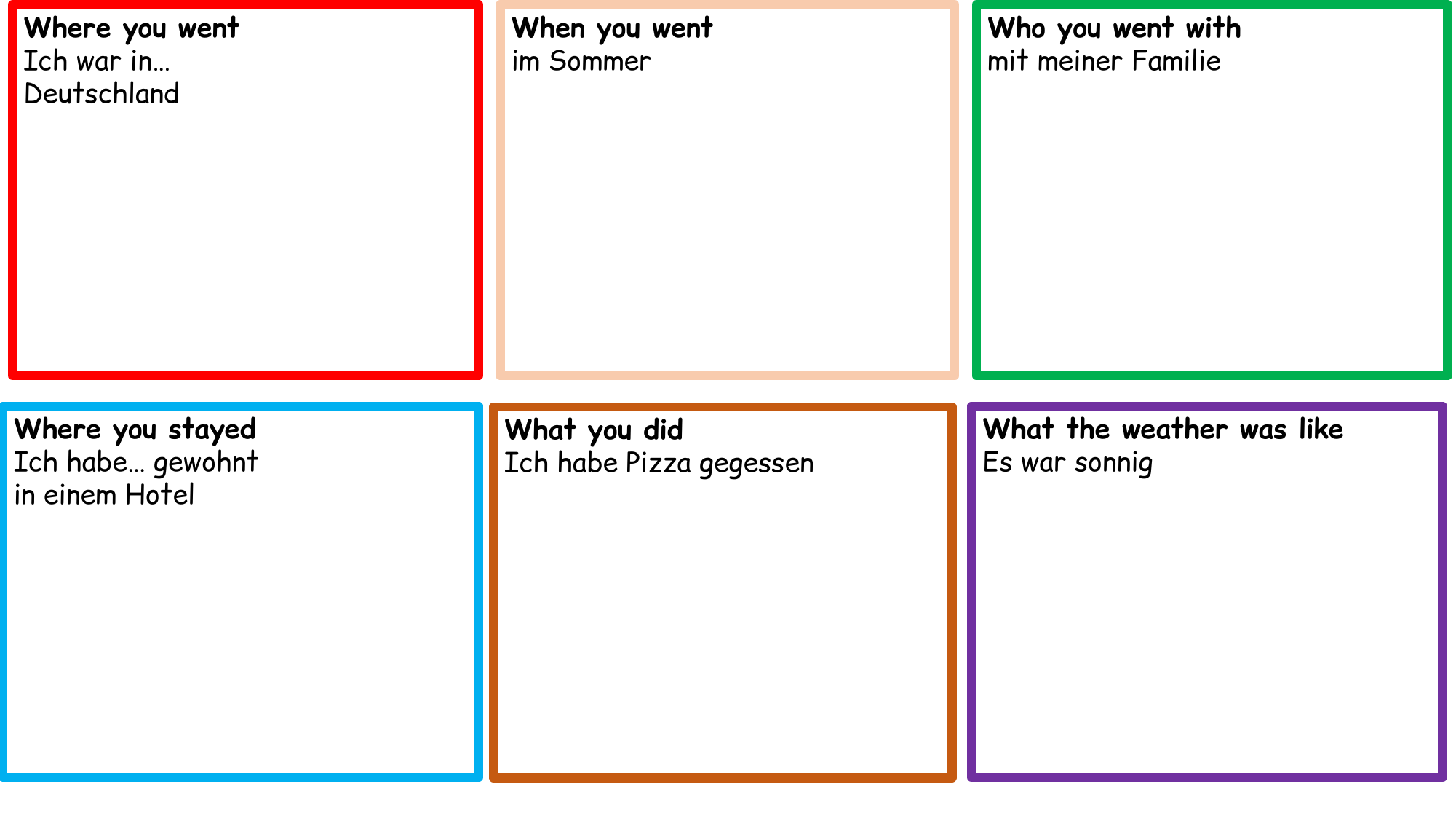

Where you went
Ich war in…
Deutschland

When you went
im Sommer

Who you went with
mit meiner Familie

Where you stayed
Ich habe… gewohnt
in einem Hotel

What the weather was like
Es war sonnig

What you did
Ich habe Pizza gegessen